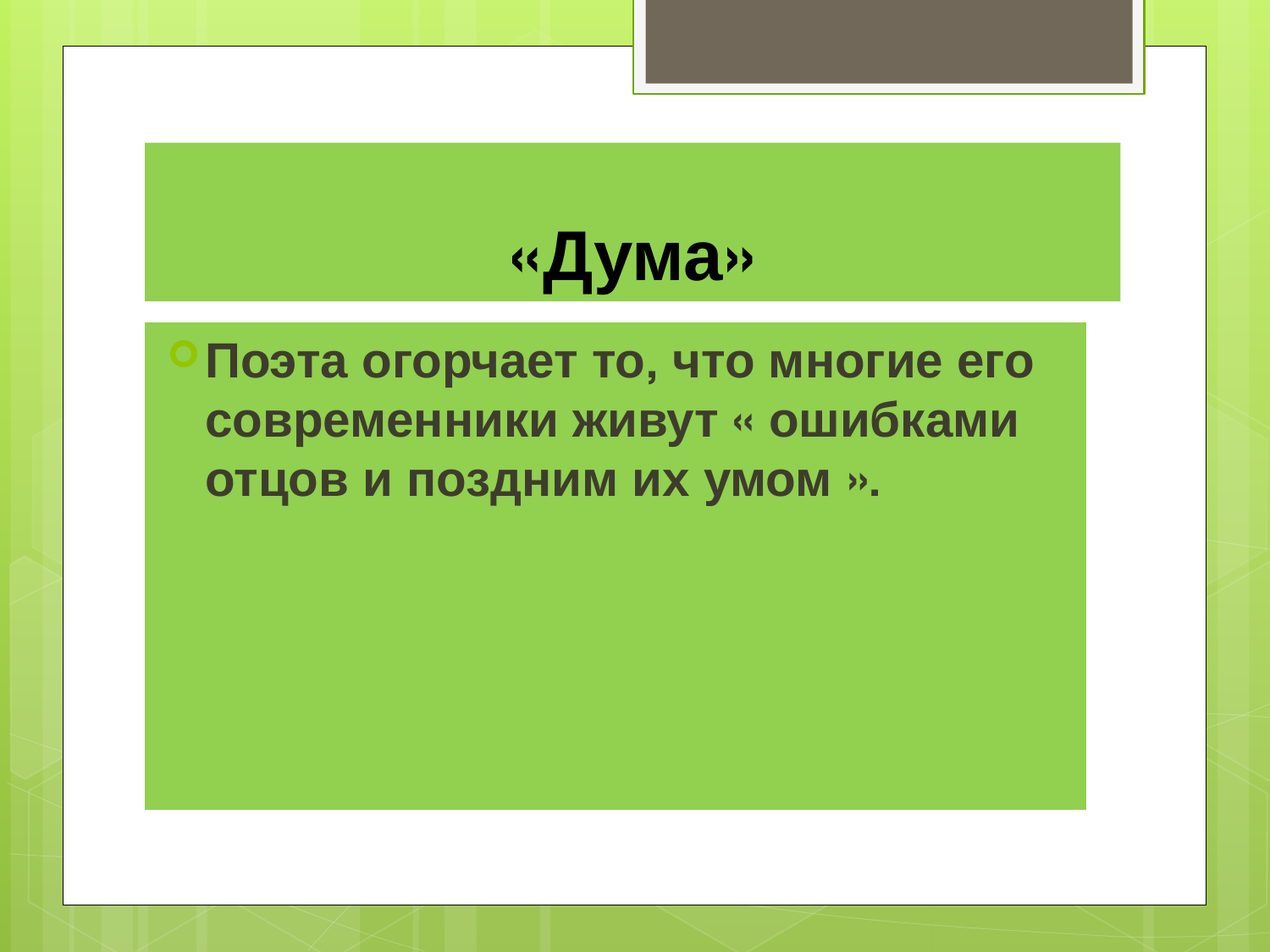

# «Дума»
Поэта огорчает то, что многие его современники живут « ошибками отцов и поздним их умом ».